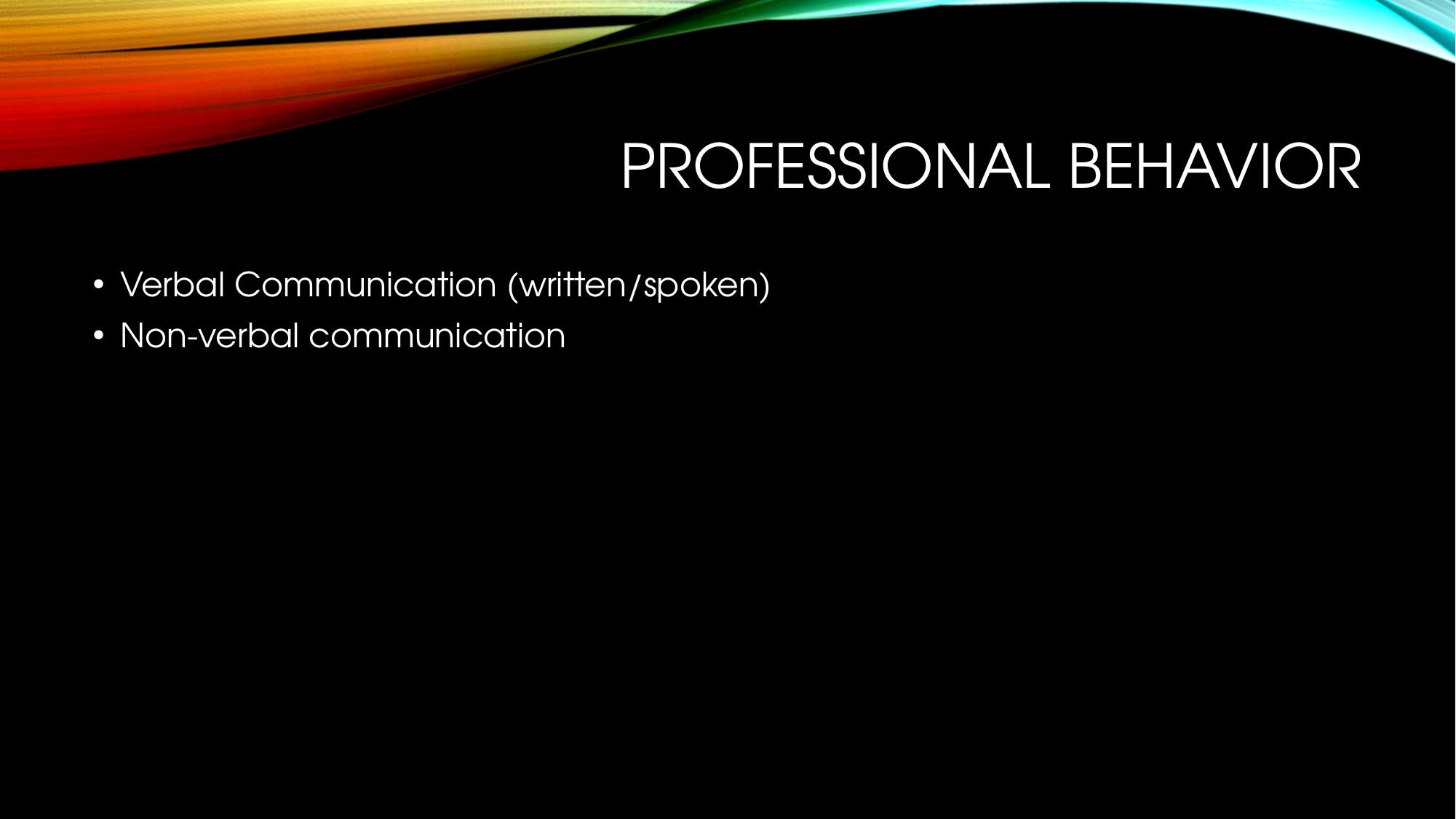

# Professional Behavior
Verbal Communication (written/spoken)
Non-verbal communication